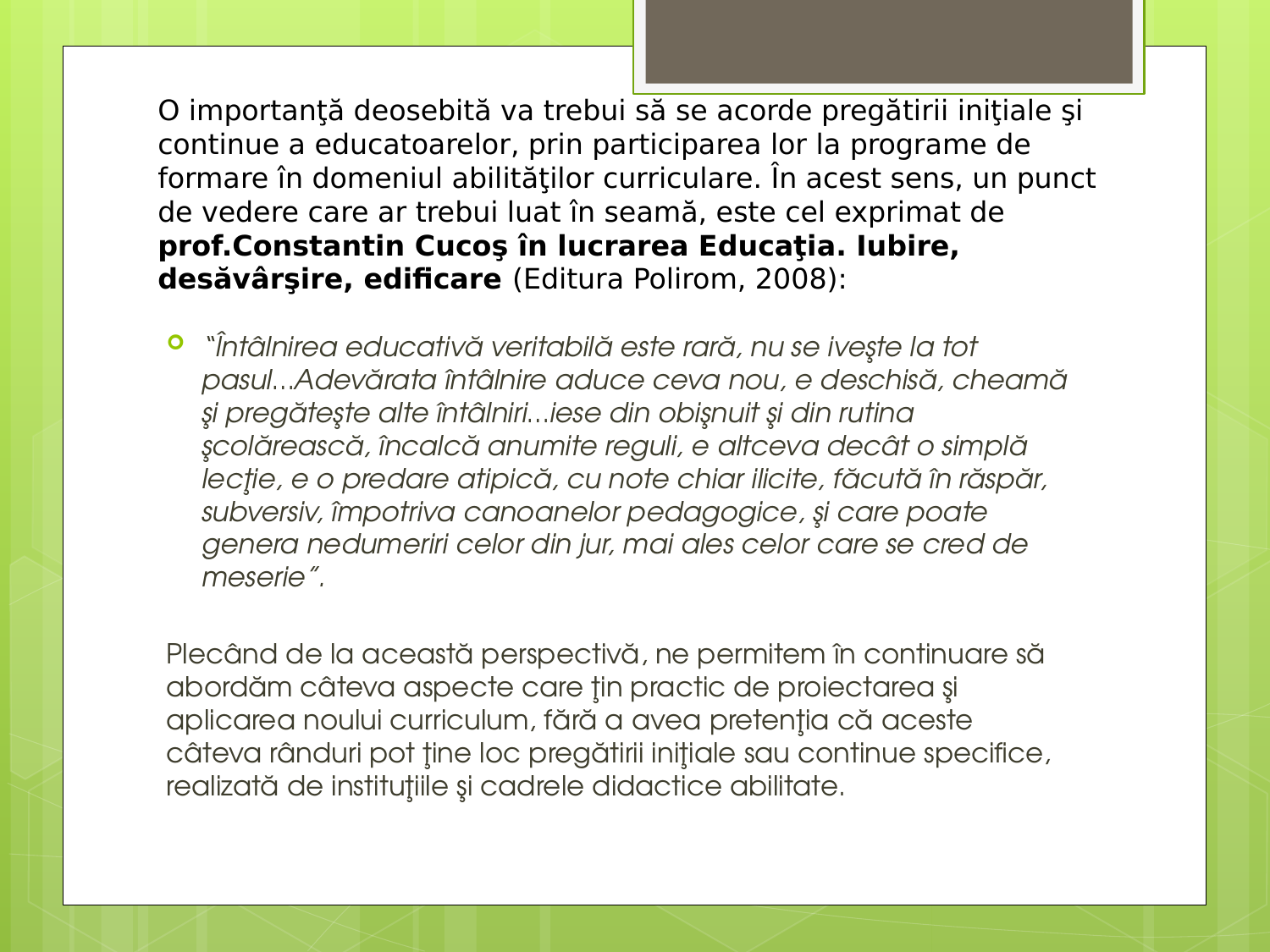

# O importanţă deosebită va trebui să se acorde pregătirii iniţiale şi continue a educatoarelor, prin participarea lor la programe de formare în domeniul abilităţilor curriculare. În acest sens, un punct de vedere care ar trebui luat în seamă, este cel exprimat de prof.Constantin Cucoş în lucrarea Educaţia. Iubire, desăvârşire, edificare (Editura Polirom, 2008):
“Întâlnirea educativă veritabilă este rară, nu se iveşte la tot pasul…Adevărata întâlnire aduce ceva nou, e deschisă, cheamă şi pregăteşte alte întâlniri…iese din obişnuit şi din rutina şcolărească, încalcă anumite reguli, e altceva decât o simplă lecţie, e o predare atipică, cu note chiar ilicite, făcută în răspăr, subversiv, împotriva canoanelor pedagogice, şi care poate genera nedumeriri celor din jur, mai ales celor care se cred de meserie”.

Plecând de la această perspectivă, ne permitem în continuare să abordăm câteva aspecte care ţin practic de proiectarea şi aplicarea noului curriculum, fără a avea pretenţia că aceste câteva rânduri pot ţine loc pregătirii iniţiale sau continue specifice, realizată de instituţiile şi cadrele didactice abilitate.